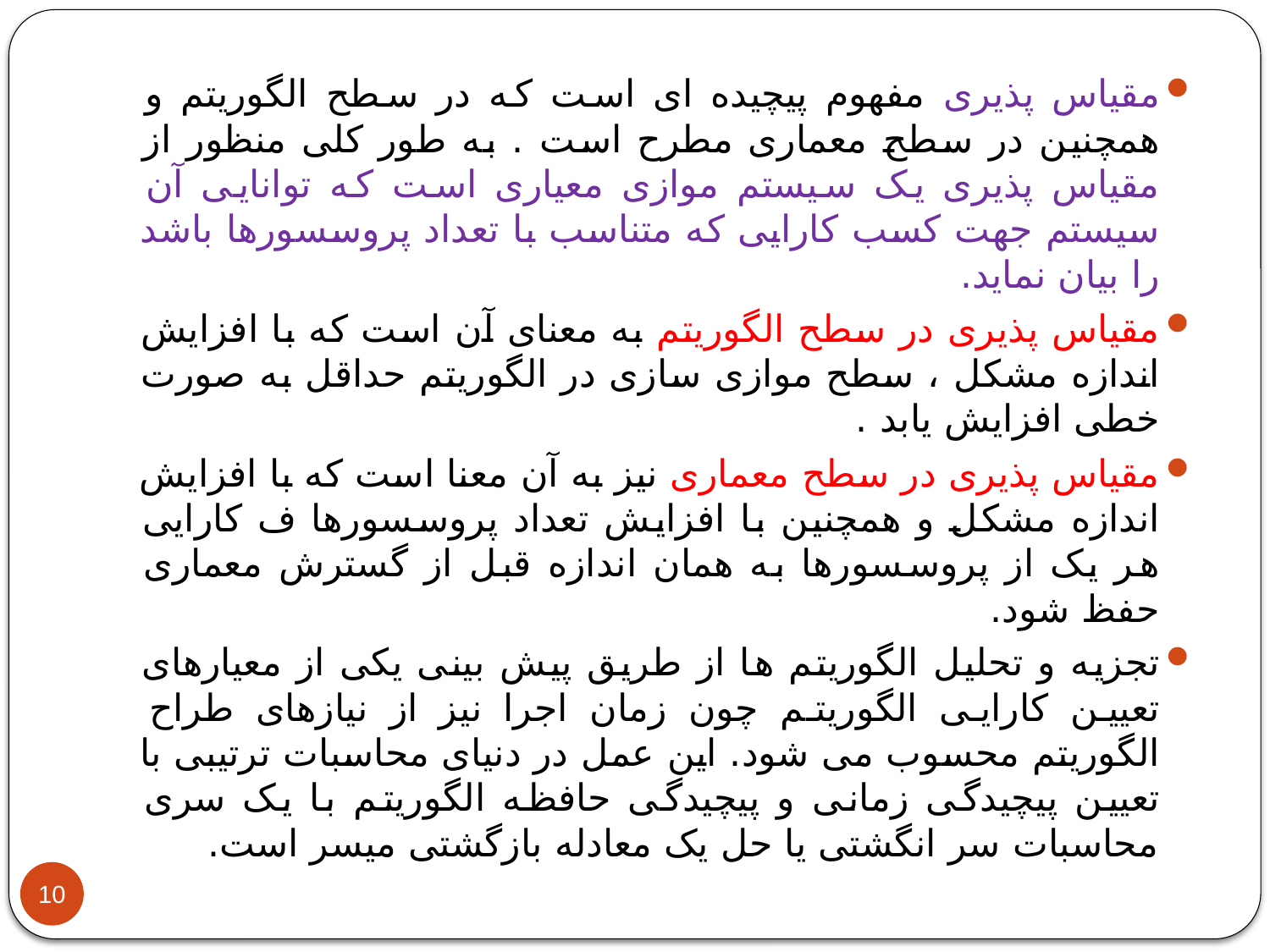

مقیاس پذیری مفهوم پیچیده ای است که در سطح الگوریتم و همچنین در سطح معماری مطرح است . به طور کلی منظور از مقیاس پذیری یک سیستم موازی معیاری است که توانایی آن سیستم جهت کسب کارایی که متناسب با تعداد پروسسورها باشد را بیان نماید.
مقیاس پذیری در سطح الگوریتم به معنای آن است که با افزایش اندازه مشکل ، سطح موازی سازی در الگوریتم حداقل به صورت خطی افزایش یابد .
مقیاس پذیری در سطح معماری نیز به آن معنا است که با افزایش اندازه مشکل و همچنین با افزایش تعداد پروسسورها ف کارایی هر یک از پروسسورها به همان اندازه قبل از گسترش معماری حفظ شود.
تجزیه و تحلیل الگوریتم ها از طریق پیش بینی یکی از معیارهای تعیین کارایی الگوریتم چون زمان اجرا نیز از نیازهای طراح الگوریتم محسوب می شود. این عمل در دنیای محاسبات ترتیبی با تعیین پیچیدگی زمانی و پیچیدگی حافظه الگوریتم با یک سری محاسبات سر انگشتی یا حل یک معادله بازگشتی میسر است.
10